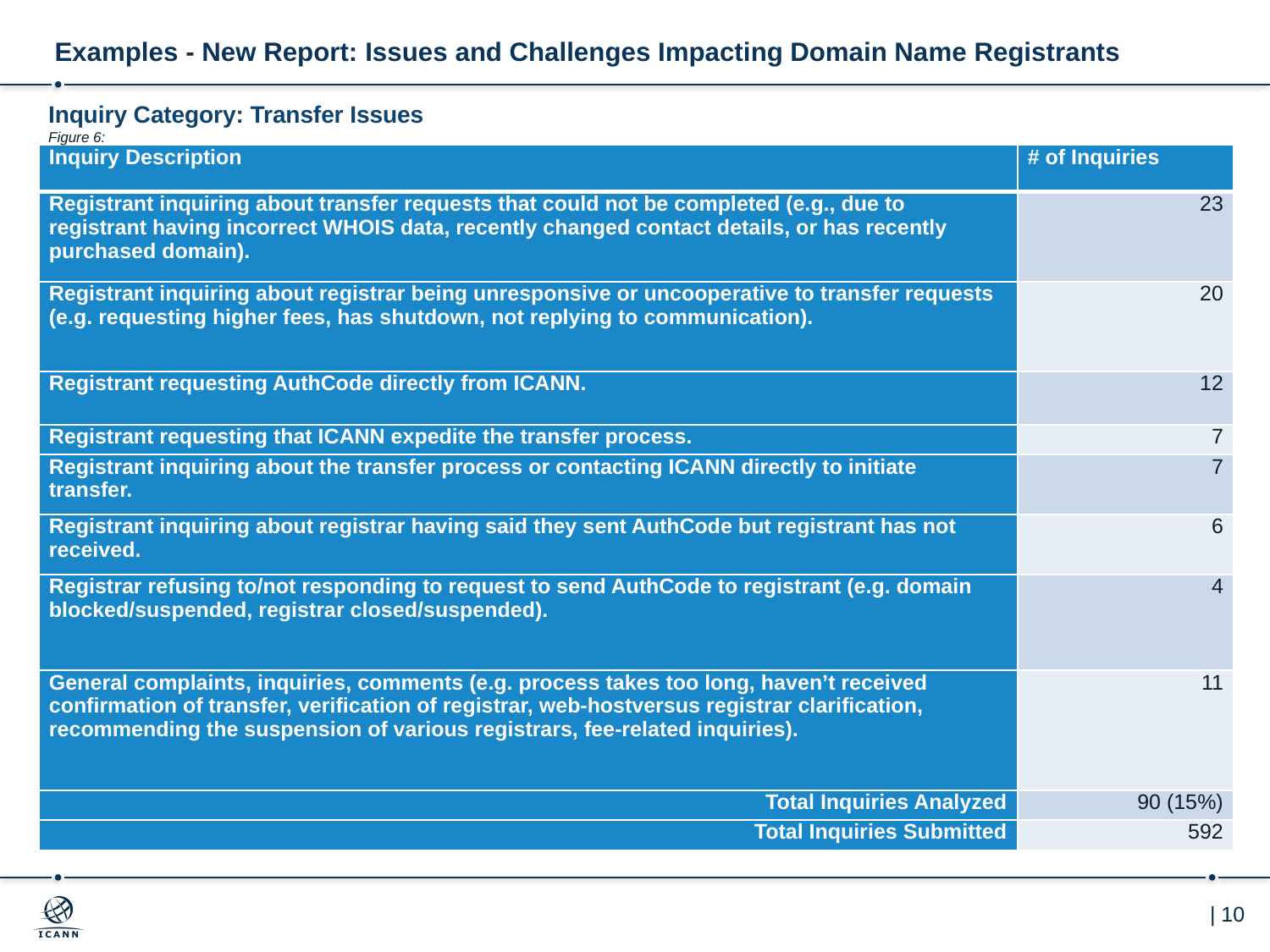

# Examples - New Report: Issues and Challenges Impacting Domain Name Registrants
Inquiry Category: Transfer Issues
Figure 6:

| Inquiry Description | # of Inquiries |
| --- | --- |
| Registrant inquiring about transfer requests that could not be completed (e.g., due to registrant having incorrect WHOIS data, recently changed contact details, or has recently purchased domain). | 23 |
| Registrant inquiring about registrar being unresponsive or uncooperative to transfer requests (e.g. requesting higher fees, has shutdown, not replying to communication). | 20 |
| Registrant requesting AuthCode directly from ICANN. | 12 |
| Registrant requesting that ICANN expedite the transfer process. | 7 |
| Registrant inquiring about the transfer process or contacting ICANN directly to initiate transfer. | 7 |
| Registrant inquiring about registrar having said they sent AuthCode but registrant has not received. | 6 |
| Registrar refusing to/not responding to request to send AuthCode to registrant (e.g. domain blocked/suspended, registrar closed/suspended). | 4 |
| General complaints, inquiries, comments (e.g. process takes too long, haven’t received confirmation of transfer, verification of registrar, web-hostversus registrar clarification, recommending the suspension of various registrars, fee-related inquiries). | 11 |
| Total Inquiries Analyzed | 90 (15%) |
| Total Inquiries Submitted | 592 |